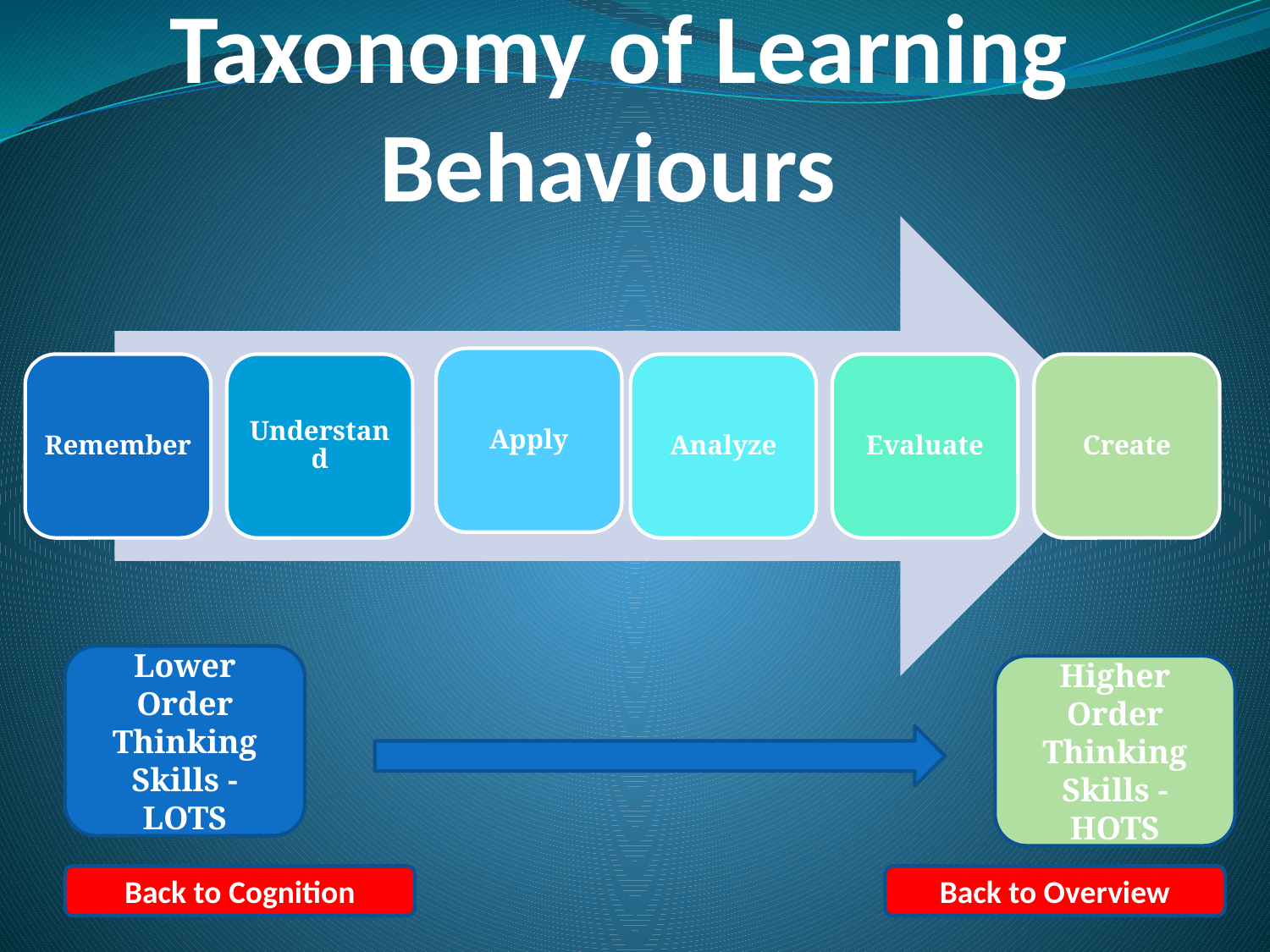

Bloom’s Revised Taxonomy of Learning Behaviours

Apply
Remember
Understand
Analyze
Evaluate
Create
Lower Order Thinking Skills - LOTS
Higher Order Thinking Skills - HOTS

Back to Cognition
Back to Overview